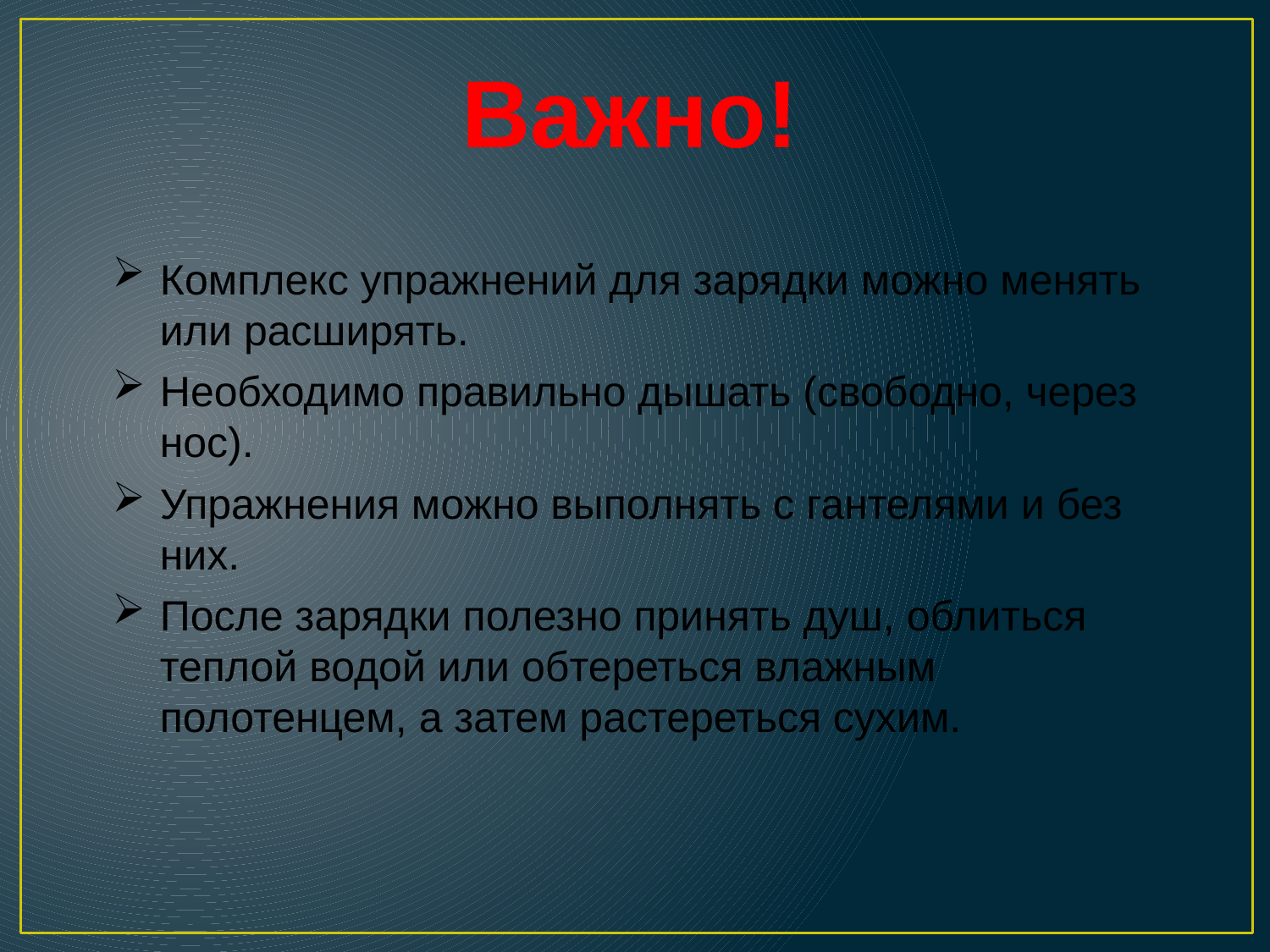

Важно!
Комплекс упражнений для зарядки можно менять или расширять.

Необходимо правильно дышать (свободно, через нос).

Упражнения можно выполнять с гантелями и без них.

После зарядки полезно принять душ, облиться теплой водой или обтереться влажным полотенцем, а затем растереться сухим.